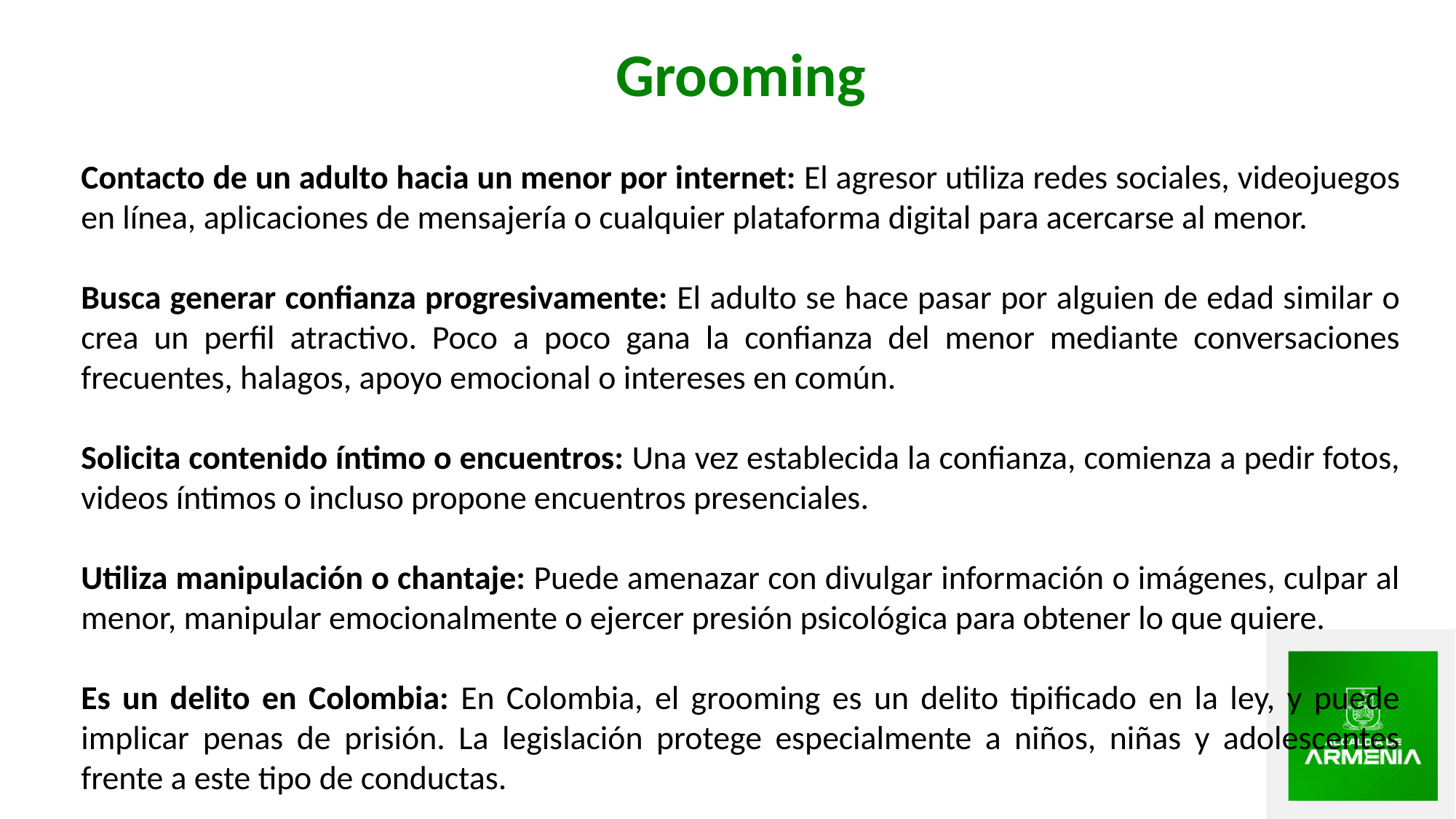

Grooming
Contacto de un adulto hacia un menor por internet: El agresor utiliza redes sociales, videojuegos en línea, aplicaciones de mensajería o cualquier plataforma digital para acercarse al menor.

Busca generar confianza progresivamente: El adulto se hace pasar por alguien de edad similar o crea un perfil atractivo. Poco a poco gana la confianza del menor mediante conversaciones frecuentes, halagos, apoyo emocional o intereses en común.

Solicita contenido íntimo o encuentros: Una vez establecida la confianza, comienza a pedir fotos, videos íntimos o incluso propone encuentros presenciales.

Utiliza manipulación o chantaje: Puede amenazar con divulgar información o imágenes, culpar al menor, manipular emocionalmente o ejercer presión psicológica para obtener lo que quiere.

Es un delito en Colombia: En Colombia, el grooming es un delito tipificado en la ley, y puede implicar penas de prisión. La legislación protege especialmente a niños, niñas y adolescentes frente a este tipo de conductas.